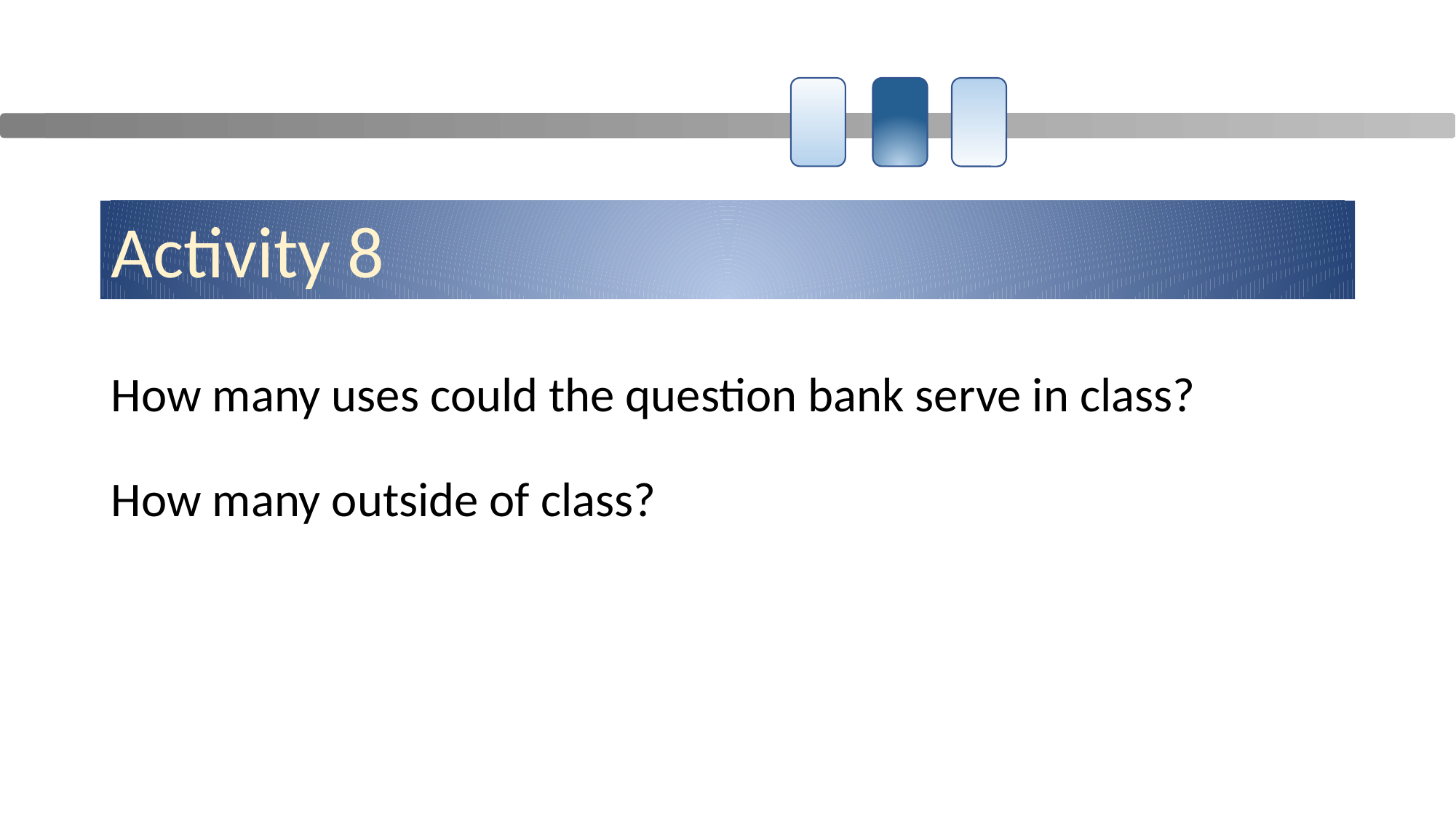

#

Activity 8

How many uses could the question bank serve in class?

How many outside of class?